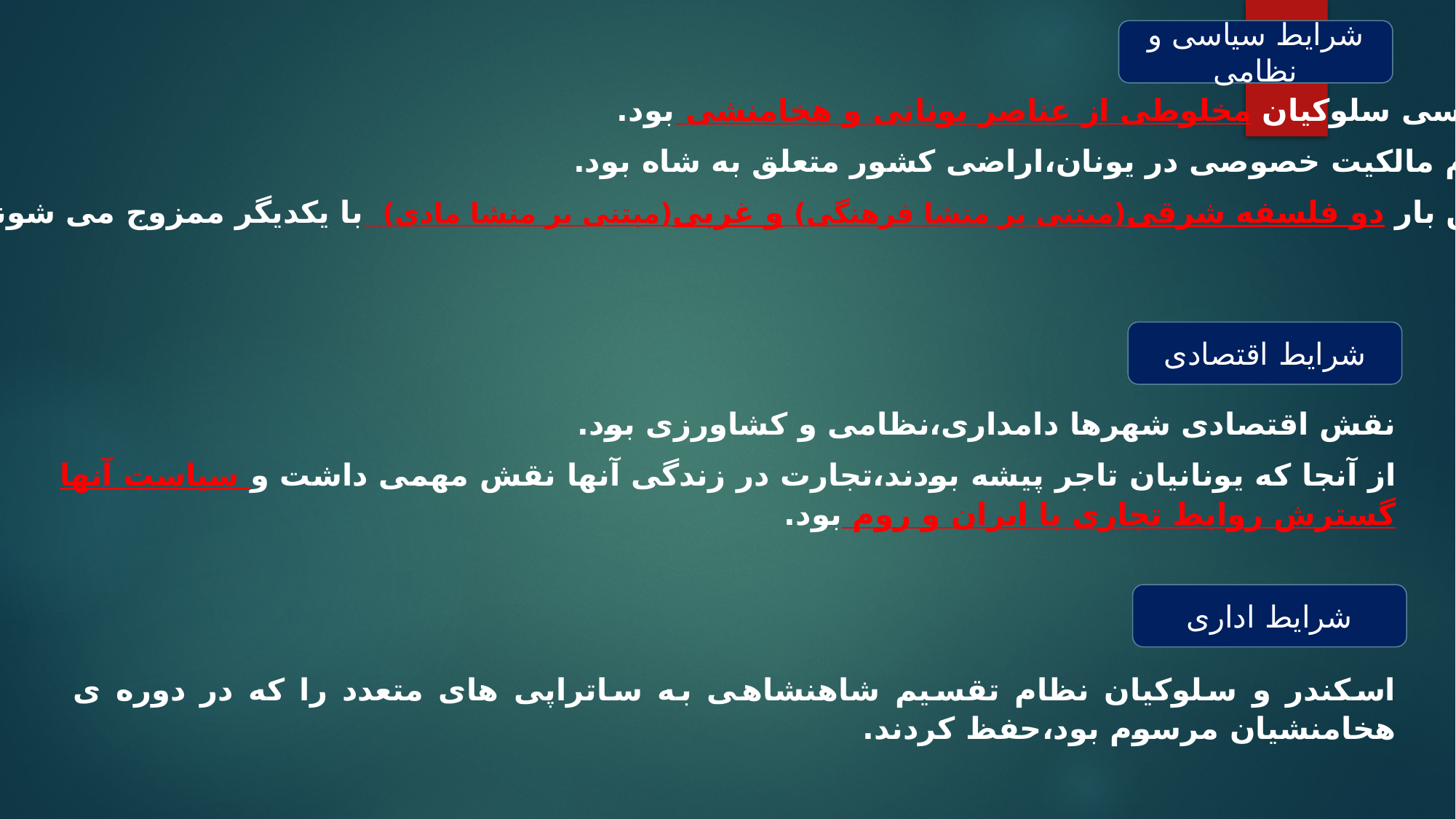

شرایط سیاسی و نظامی
سازمان سیاسی سلوکیان مخلوطی از عناصر یونانی و هخامنشی بود.
برخلاف نظام مالکیت خصوصی در یونان،اراضی کشور متعلق به شاه بود.
برای نخستین بار دو فلسفه شرقی(مبتنی بر منشا فرهنگی) و غربی(مبتنی بر منشا مادی)  با یکدیگر ممزوج می شوند.
شرایط اقتصادی
نقش اقتصادی شهرها دامداری،نظامی و کشاورزی بود.
از آنجا که یونانیان تاجر پیشه بودند،تجارت در زندگی آنها نقش مهمی داشت و سیاست آنها گسترش روابط تجاری با ایران و روم بود.

شرایط اداری
اسکندر و سلوکیان نظام تقسیم شاهنشاهی به ساتراپی های متعدد را که در دوره ی هخامنشیان مرسوم بود،حفظ کردند.